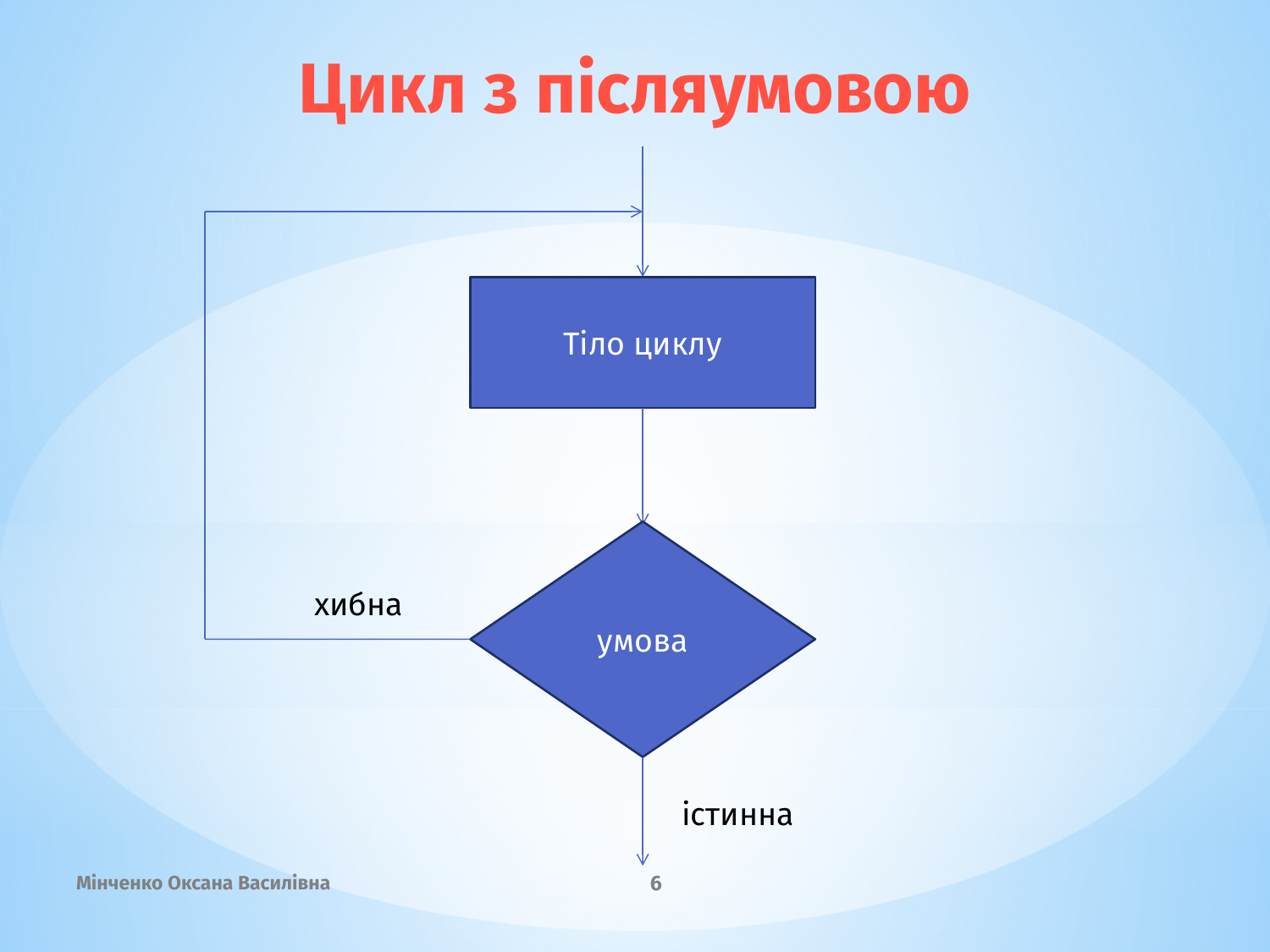

Цикл з післяумовою
Тіло циклу
умова
хибна
істинна
Мінченко Оксана Василівна
6